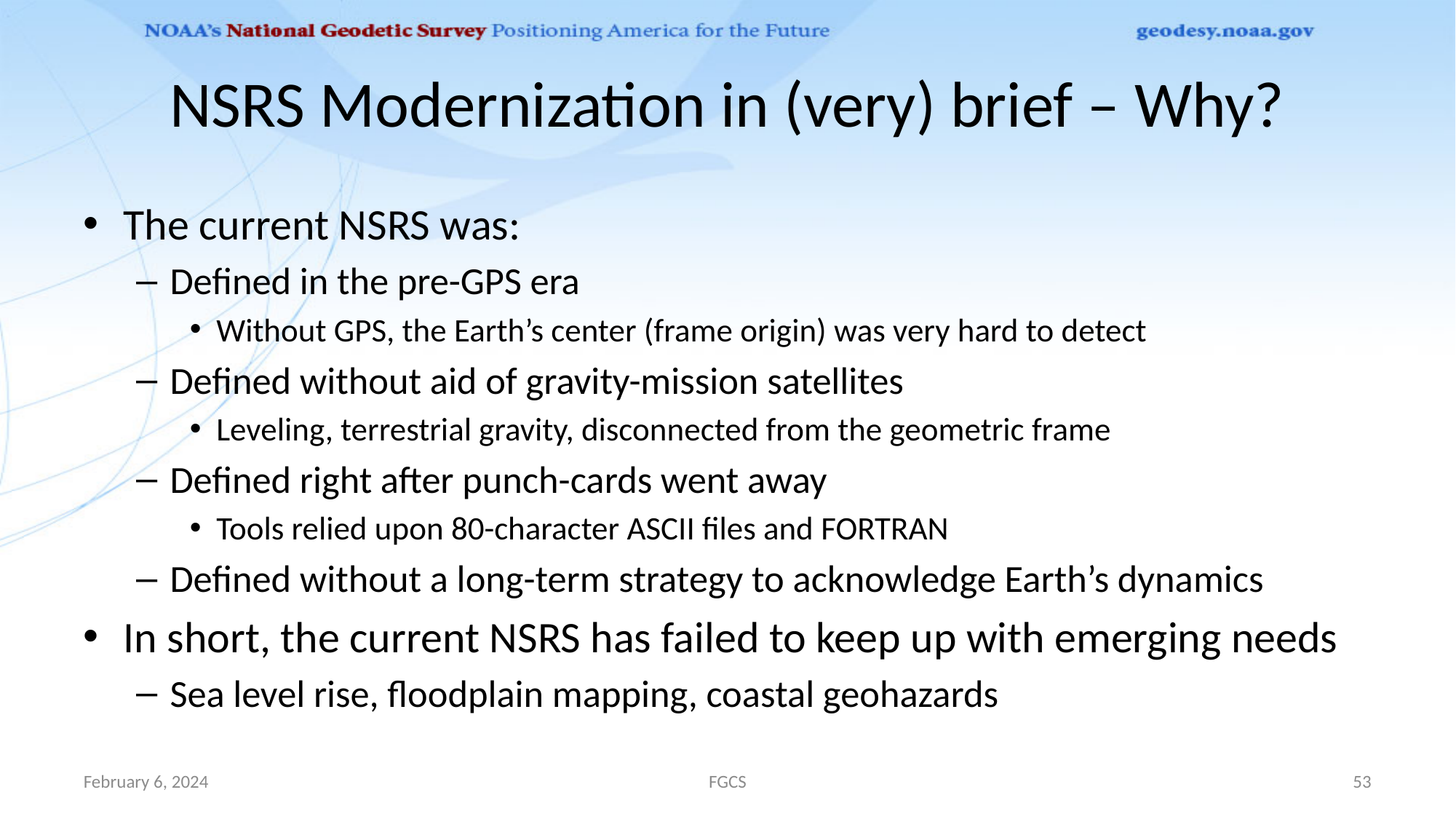

# NSRS Modernization in (very) brief – Why?
The current NSRS was:
Defined in the pre-GPS era
Without GPS, the Earth’s center (frame origin) was very hard to detect
Defined without aid of gravity-mission satellites
Leveling, terrestrial gravity, disconnected from the geometric frame
Defined right after punch-cards went away
Tools relied upon 80-character ASCII files and FORTRAN
Defined without a long-term strategy to acknowledge Earth’s dynamics
In short, the current NSRS has failed to keep up with emerging needs
Sea level rise, floodplain mapping, coastal geohazards

February 6, 2024
FGCS
53